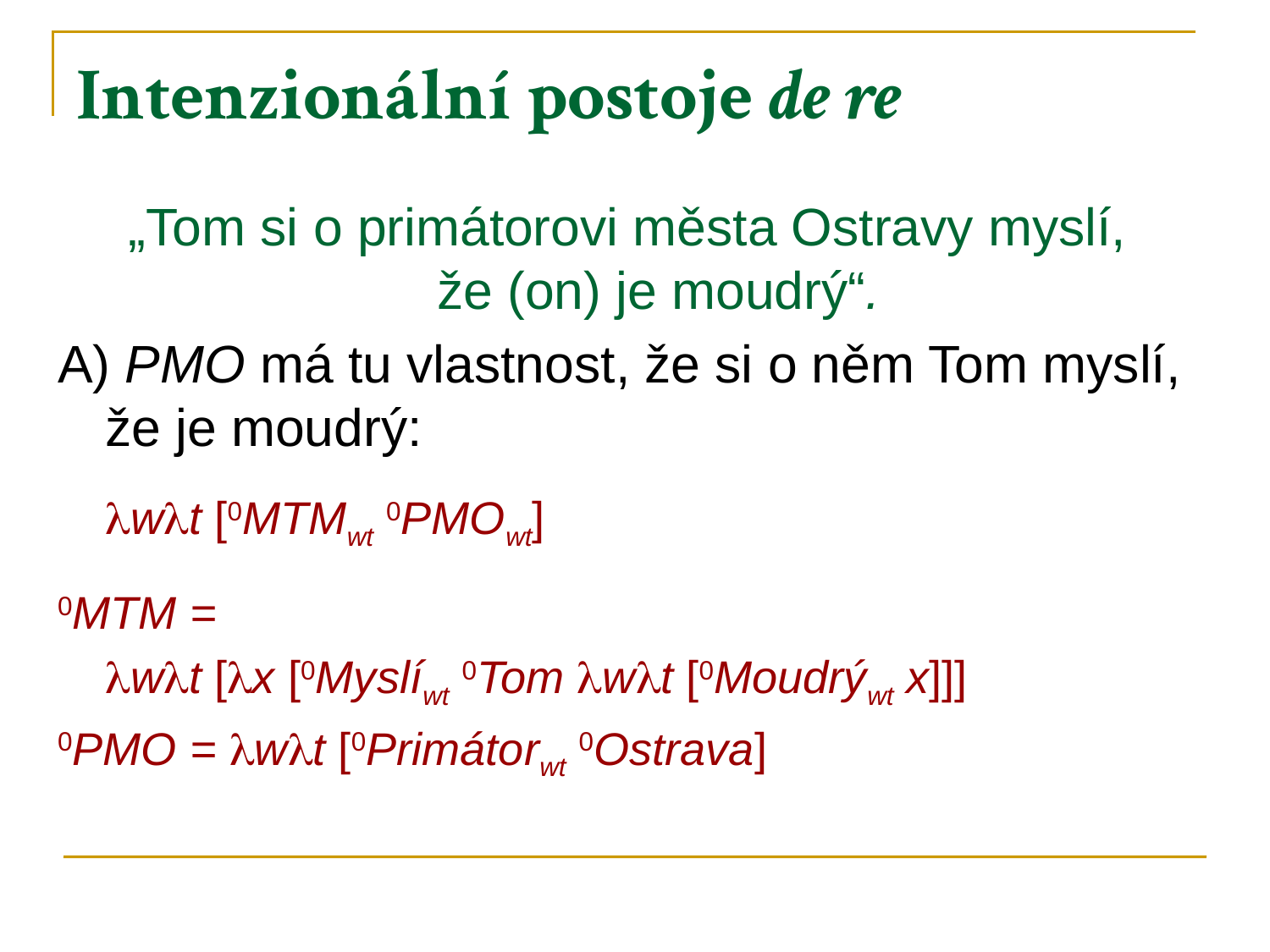

# Intenzionální postoje de re
„Tom si o primátorovi města Ostravy myslí,
že (on) je moudrý“.
A) PMO má tu vlastnost, že si o něm Tom myslí, že je moudrý:
λwλt [0MTMwt 0PMOwt]
0MTM =
	λwλt [λx [0Myslíwt 0Tom λwλt [0Moudrýwt x]]]
0PMO = λwλt [0Primátorwt 0Ostrava]